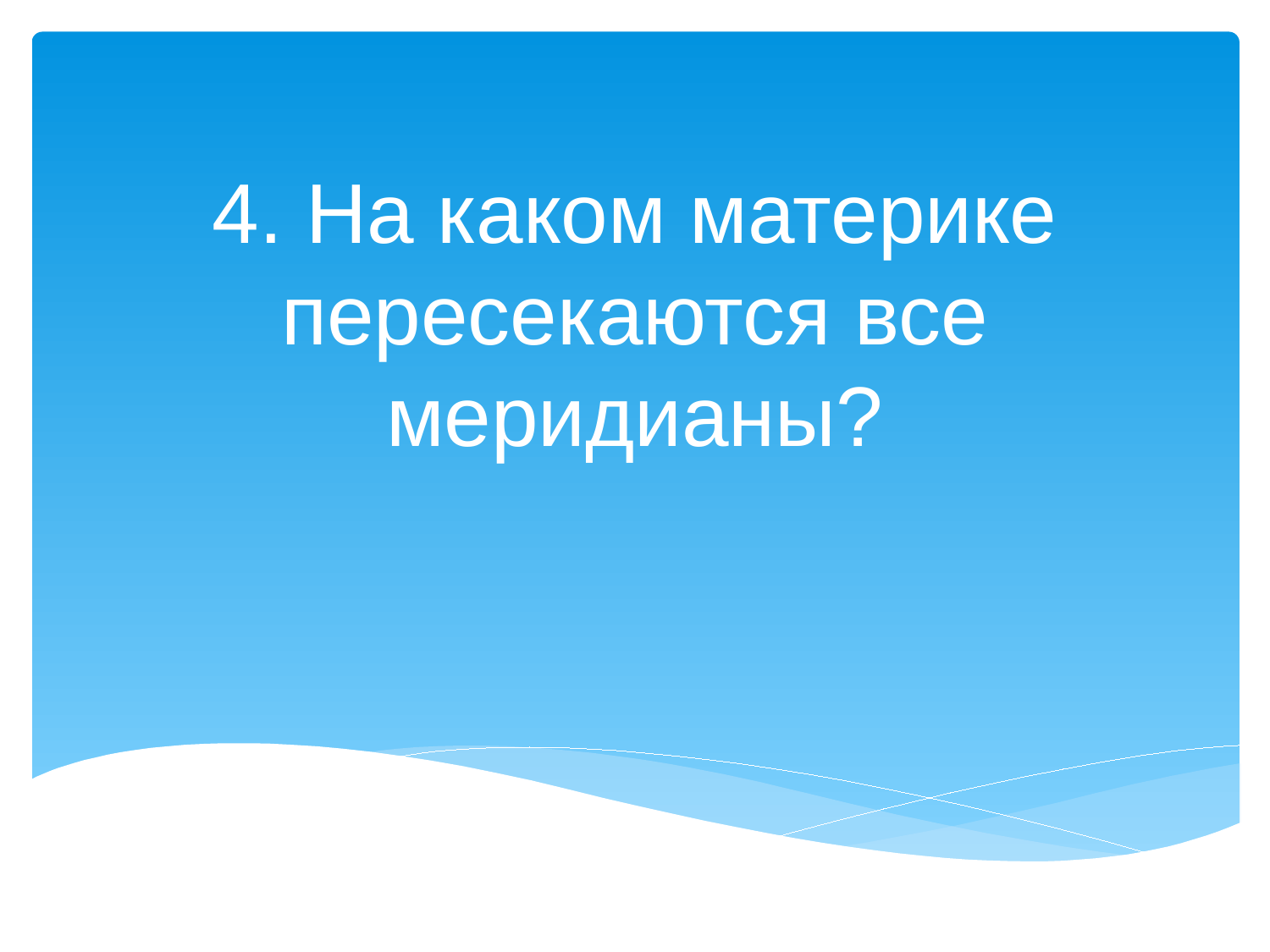

# 4. На каком материке пересекаются все меридианы?